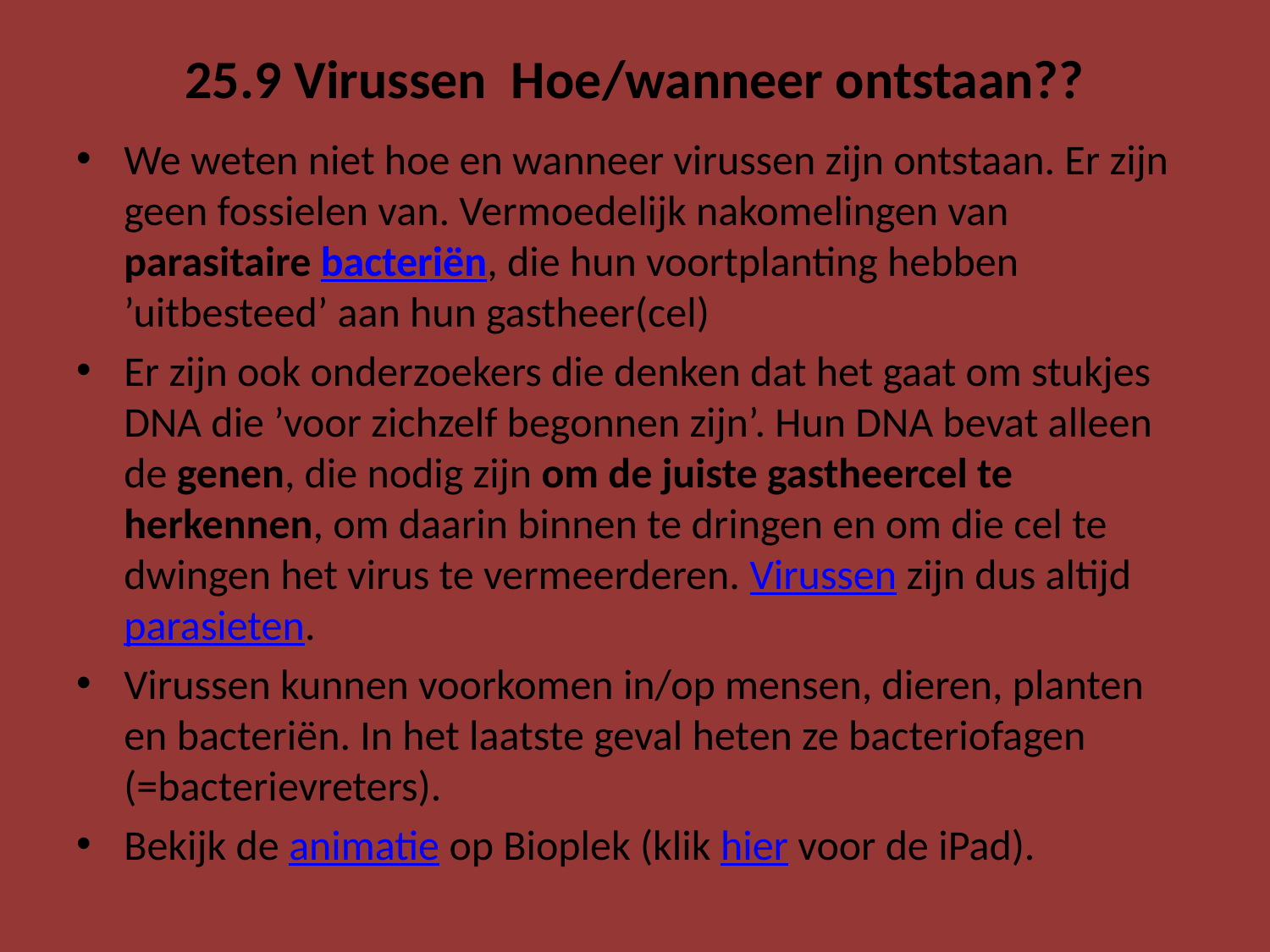

# 25.9 Virussen  Hoe/wanneer ontstaan??
We weten niet hoe en wanneer virussen zijn ontstaan. Er zijn geen fossielen van. Vermoedelijk nakomelingen van parasitaire bacteriën, die hun voortplanting hebben ’uitbesteed’ aan hun gastheer(cel)
Er zijn ook onderzoekers die denken dat het gaat om stukjes DNA die ’voor zichzelf begonnen zijn’. Hun DNA bevat alleen de genen, die nodig zijn om de juiste gastheercel te herkennen, om daarin binnen te dringen en om die cel te dwingen het virus te vermeerderen. Virussen zijn dus altijd parasieten.
Virussen kunnen voorkomen in/op mensen, dieren, planten en bacteriën. In het laatste geval heten ze bacteriofagen (=bacterievreters).
Bekijk de animatie op Bioplek (klik hier voor de iPad).